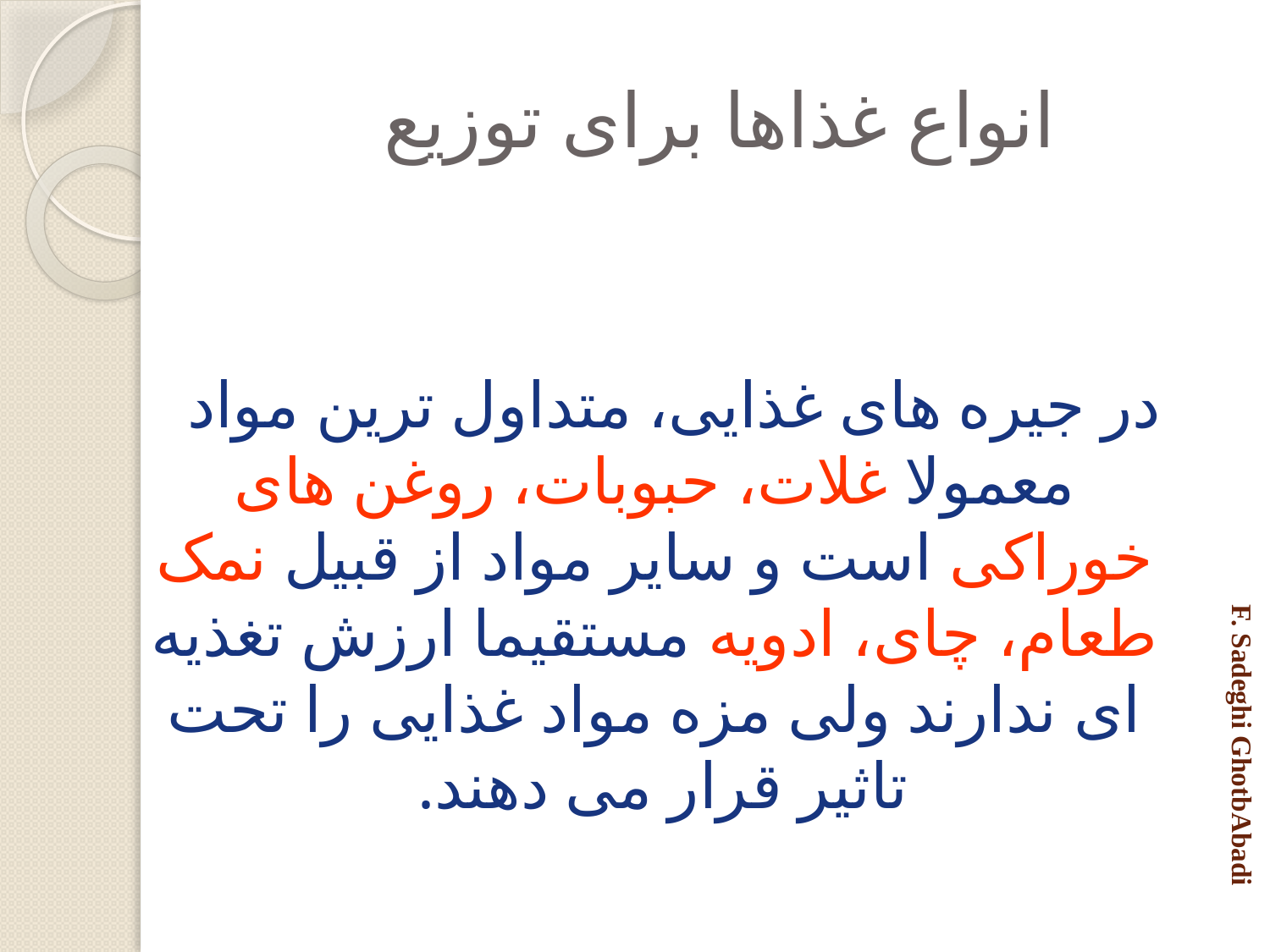

# انواع غذاها برای توزیع

در جیره های غذایی، متداول ترین مواد معمولا غلات، حبوبات، روغن های خوراکی است و سایر مواد از قبیل نمک طعام، چای، ادویه مستقیما ارزش تغذیه ای ندارند ولی مزه مواد غذایی را تحت تاثیر قرار می دهند.